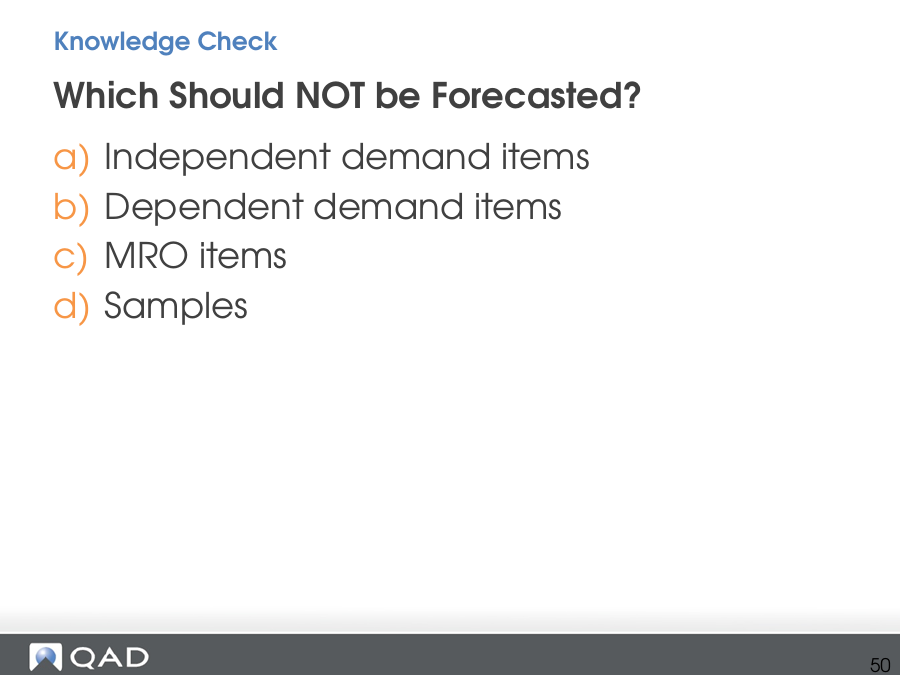

Knowledge Check
# Which Should NOT be Forecasted?
Independent demand items
Dependent demand items
MRO items
Samples
50